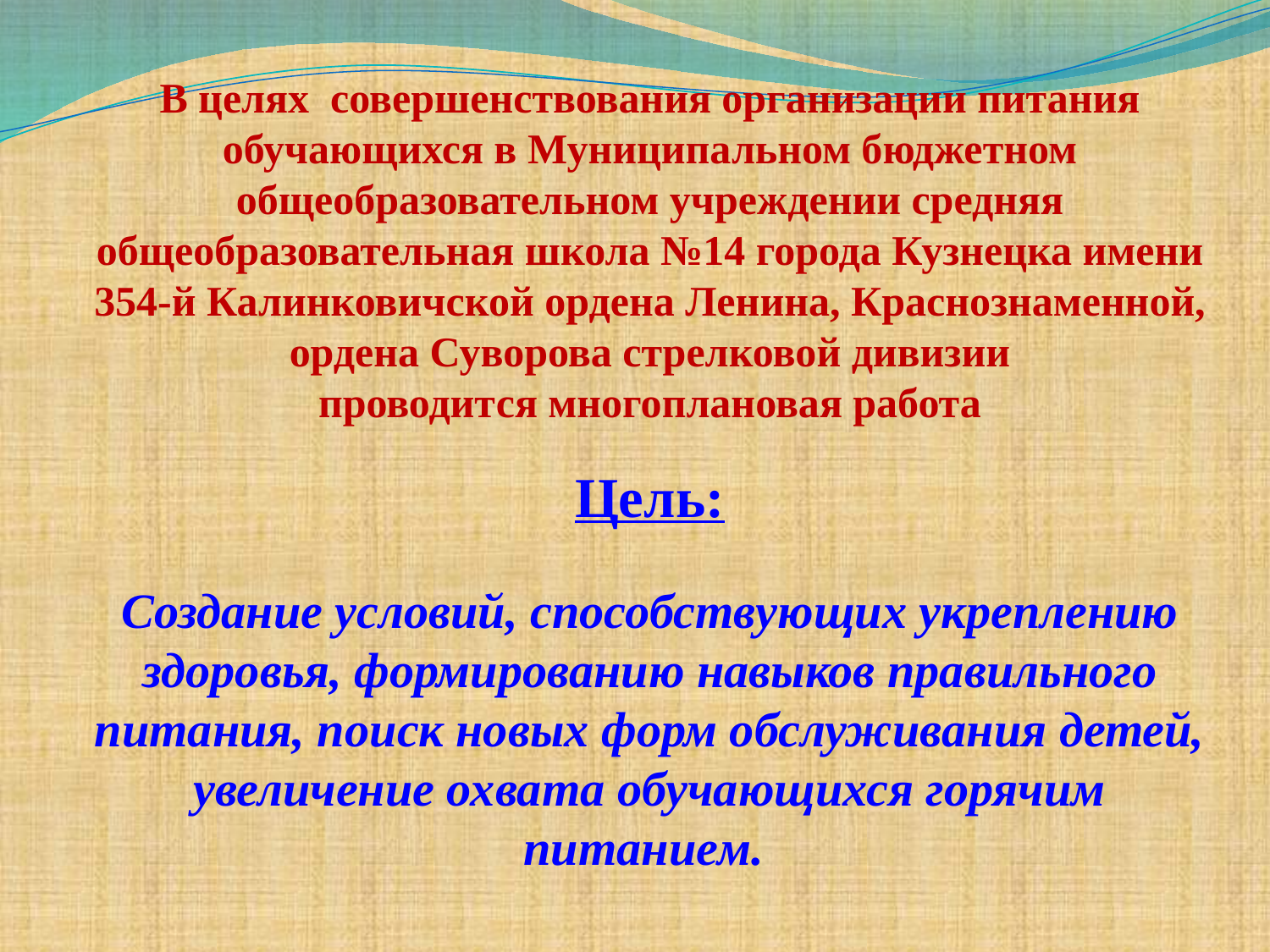

В целях  совершенствования организации питания
обучающихся в Муниципальном бюджетном общеобразовательном учреждении средняя общеобразовательная школа №14 города Кузнецка имени 354-й Калинковичской ордена Ленина, Краснознаменной, ордена Суворова стрелковой дивизии
проводится многоплановая работа
#

Цель:
Создание условий, способствующих укреплению здоровья, формированию навыков правильного питания, поиск новых форм обслуживания детей, увеличение охвата обучающихся горячим питанием.